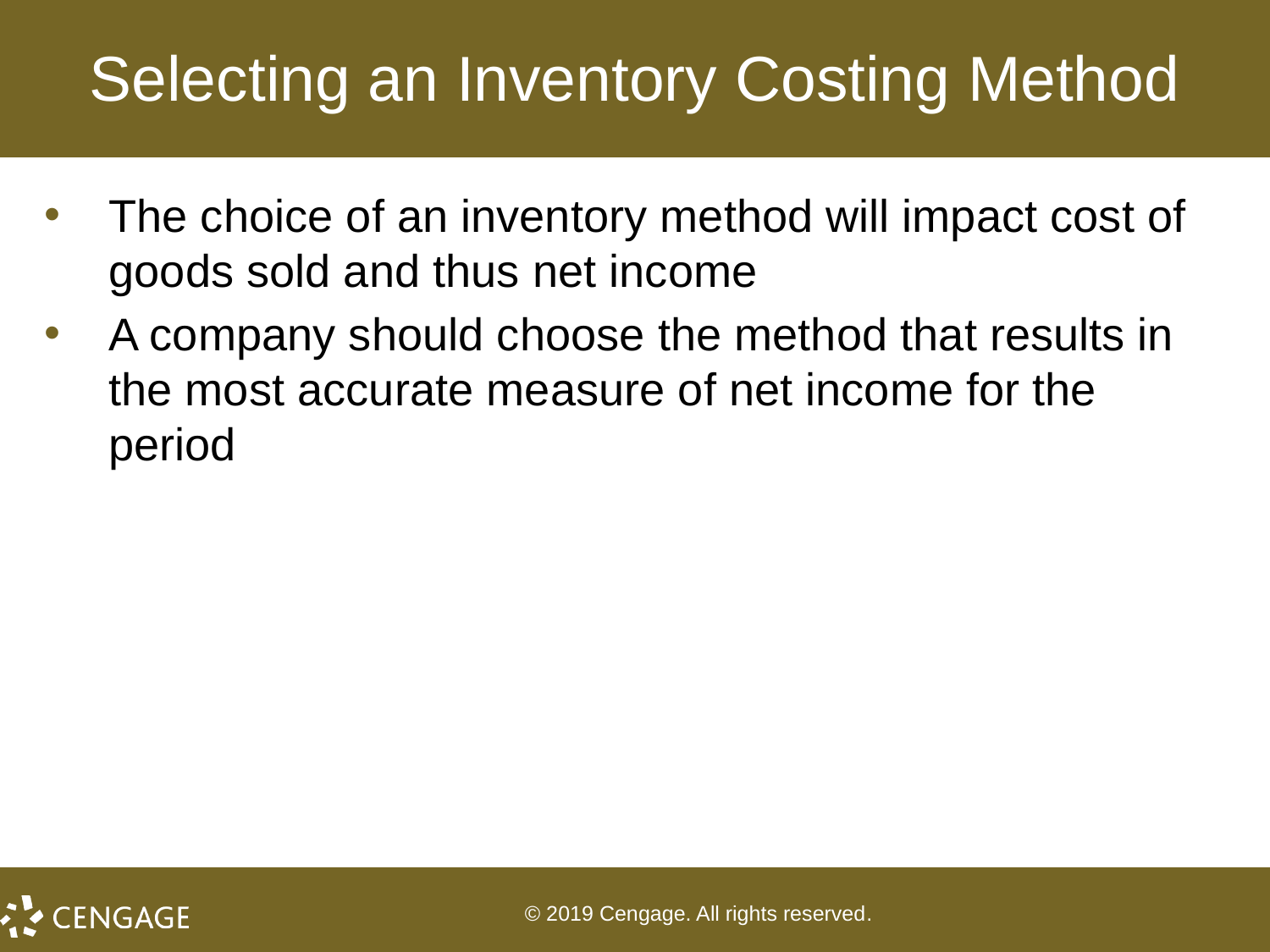

# Selecting an Inventory Costing Method
The choice of an inventory method will impact cost of goods sold and thus net income
A company should choose the method that results in the most accurate measure of net income for the period